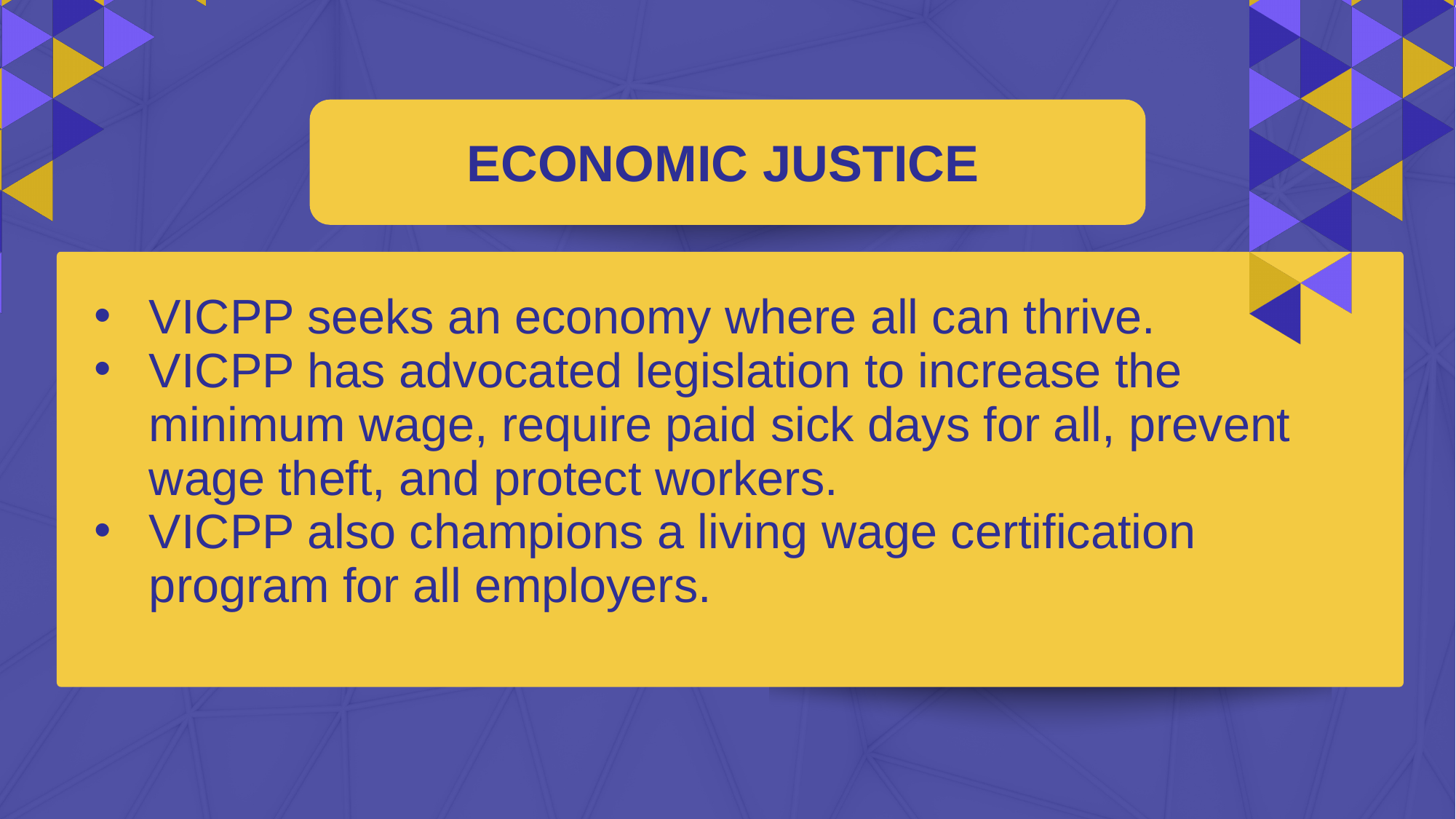

ECONOMIC JUSTICE

VICPP seeks an economy where all can thrive.
VICPP has advocated legislation to increase the minimum wage, require paid sick days for all, prevent wage theft, and protect workers.
VICPP also champions a living wage certification program for all employers.